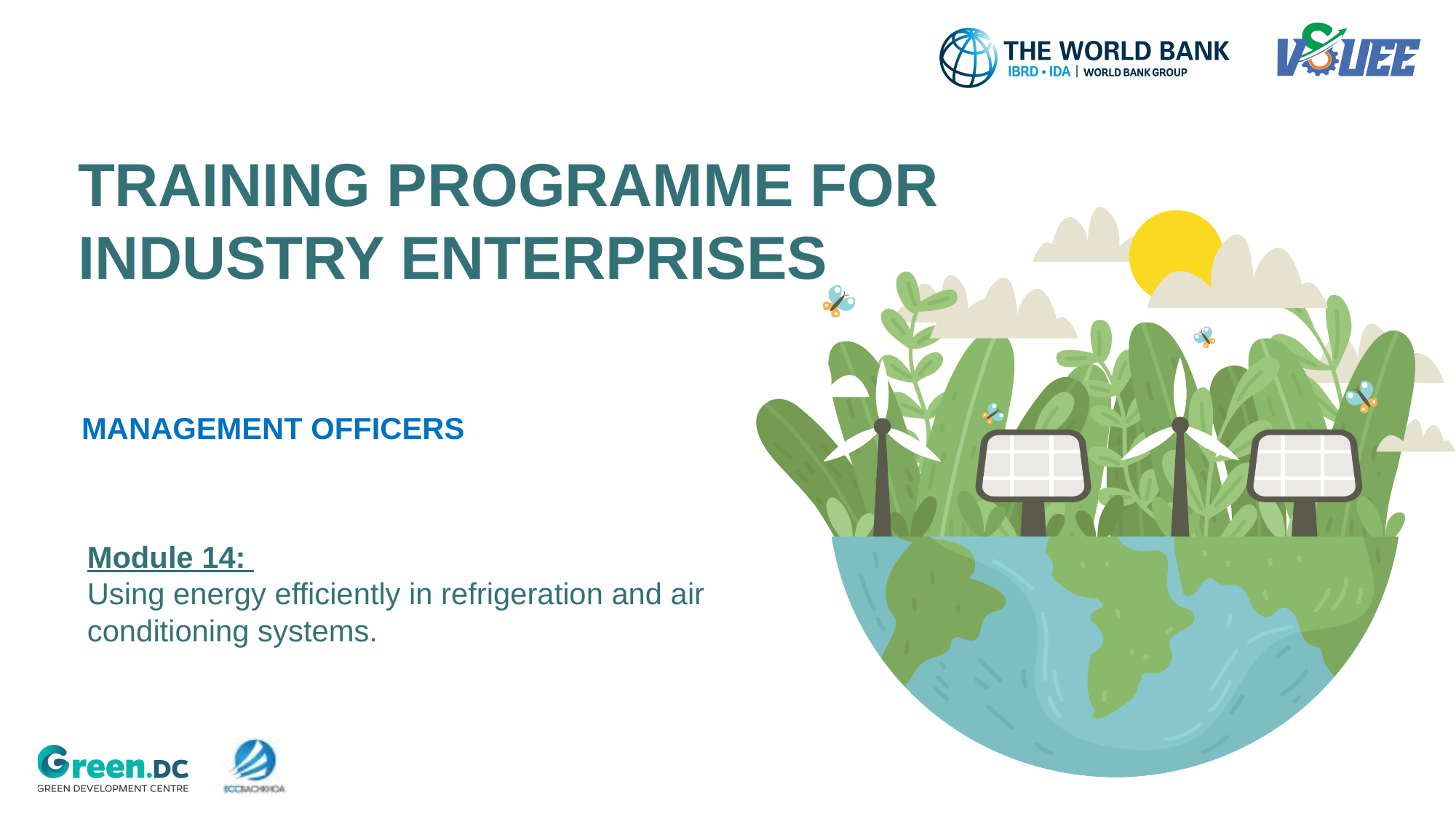

# TRAINING PROGRAMME FOR INDUSTRY ENTERPRISES

MANAGEMENT OFFICERS
Module 14:
Using energy efficiently in refrigeration and air
conditioning systems.